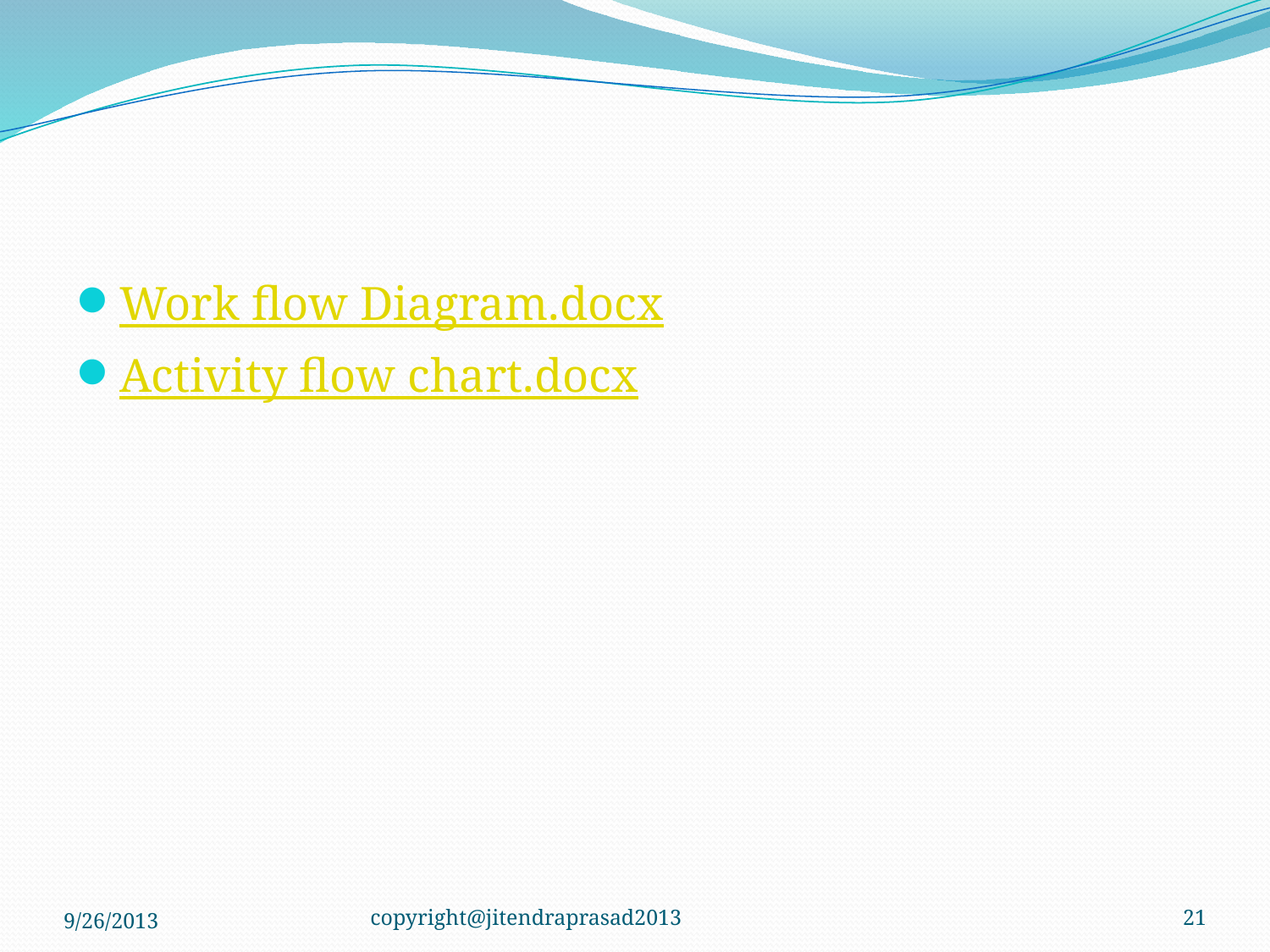

#
Work flow Diagram.docx
Activity flow chart.docx
9/26/2013
copyright@jitendraprasad2013
21